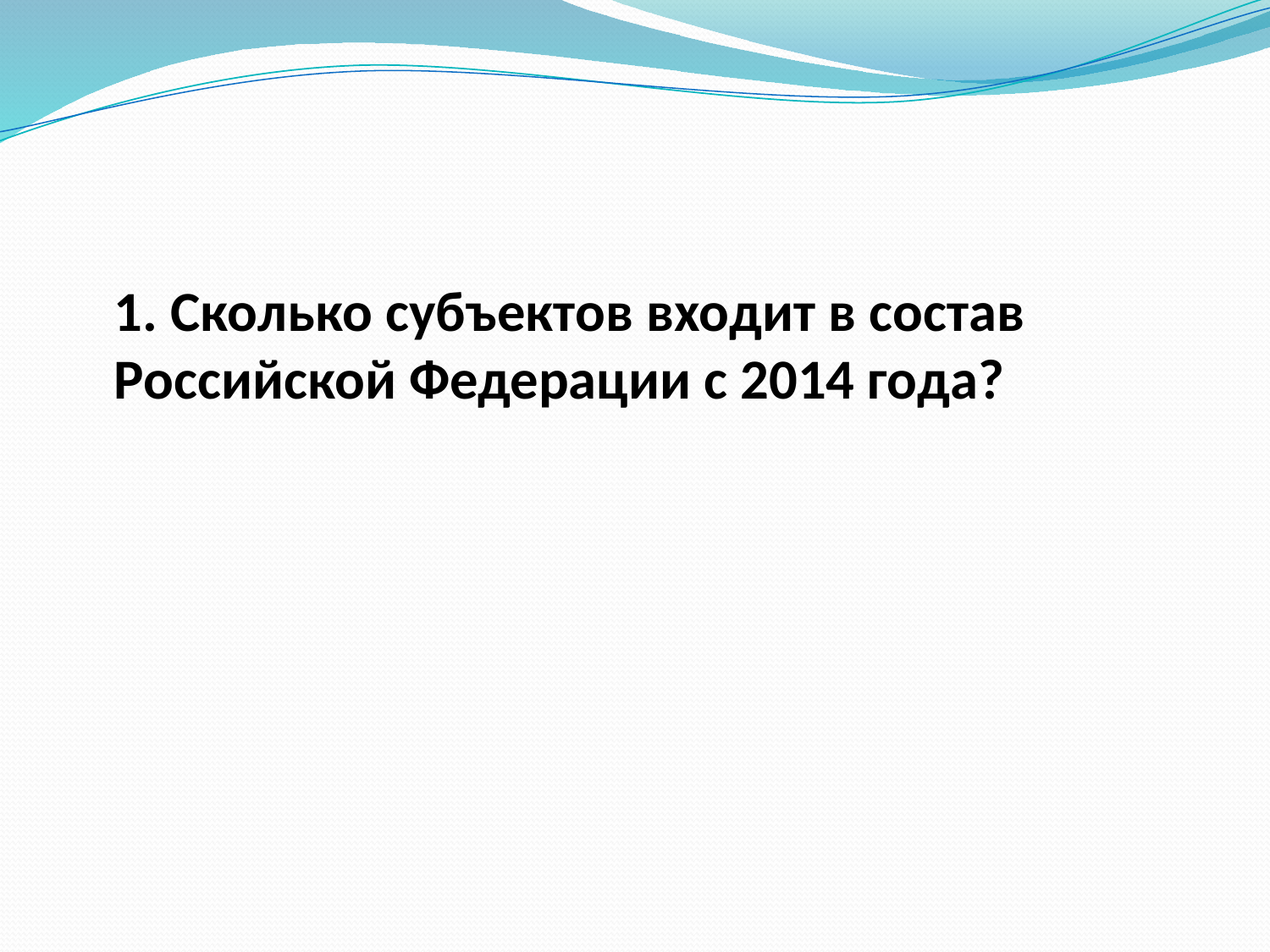

#
   1. Сколько субъектов входит в состав Российской Федерации с 2014 года?